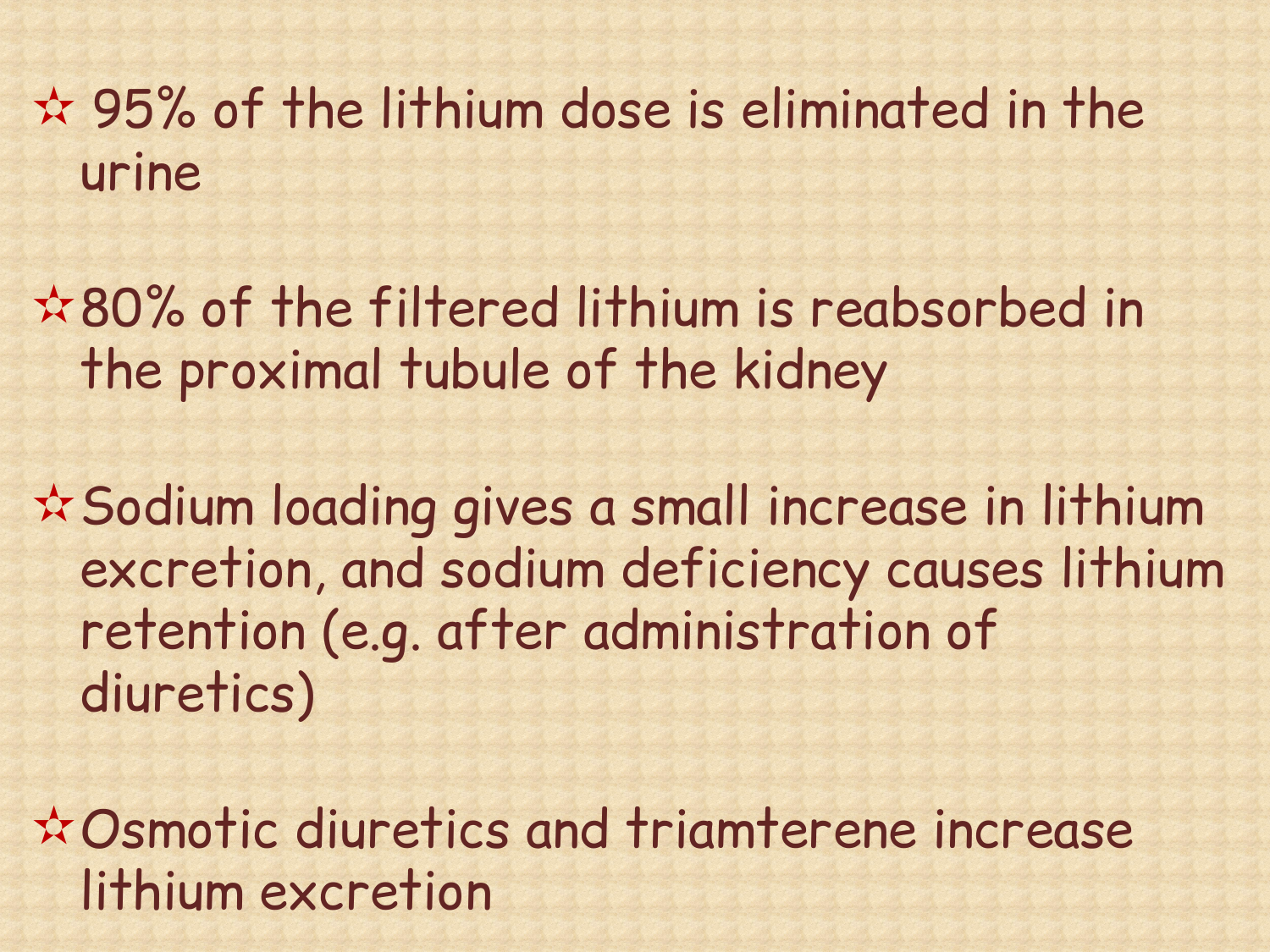

95% of the lithium dose is eliminated in the urine

80% of the filtered lithium is reabsorbed in the proximal tubule of the kidney

Sodium loading gives a small increase in lithium excretion, and sodium deficiency causes lithium retention (e.g. after administration of diuretics)

Osmotic diuretics and triamterene increase lithium excretion